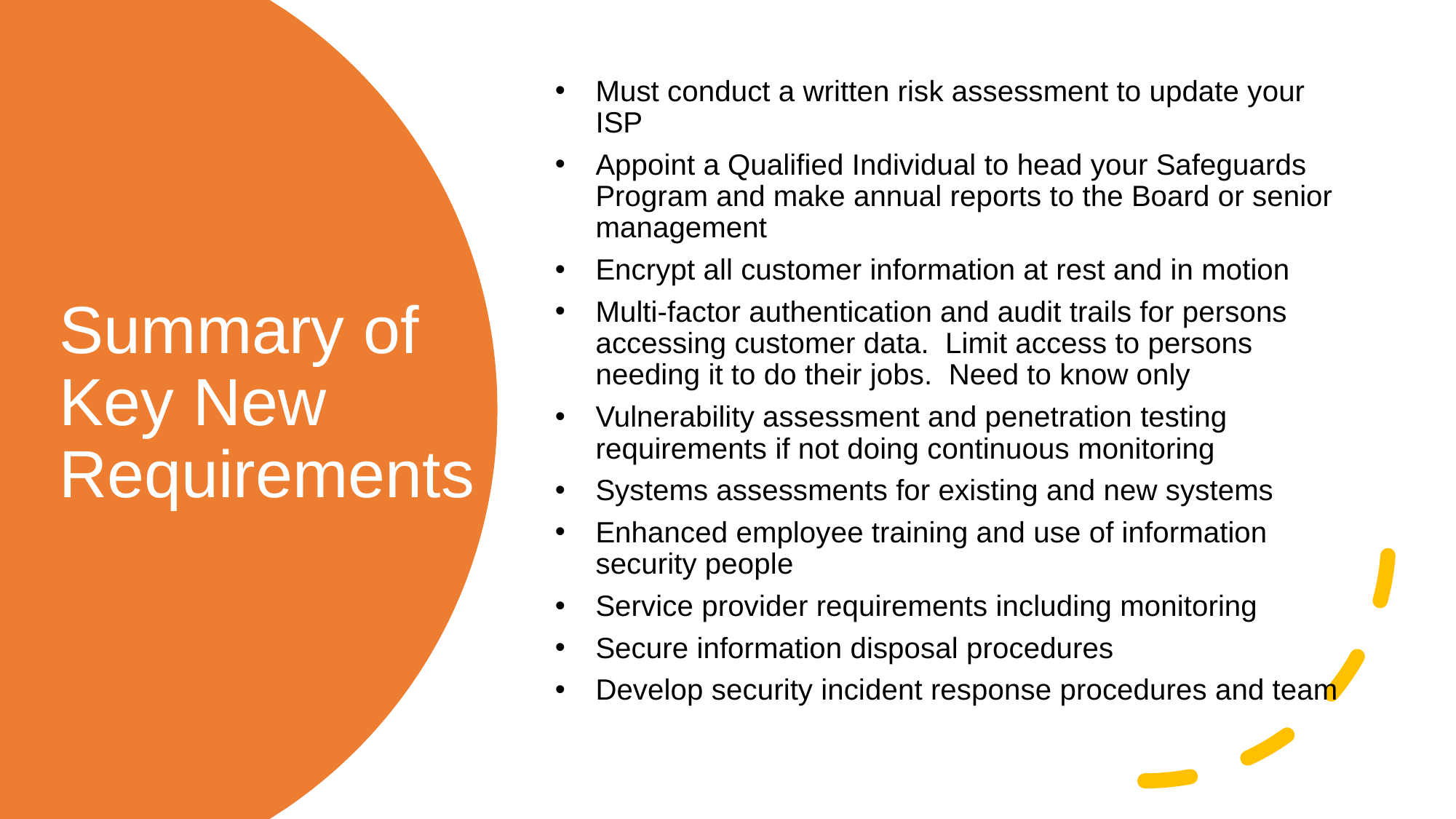

Must conduct a written risk assessment to update your ISP
Appoint a Qualified Individual to head your Safeguards Program and make annual reports to the Board or senior management
Encrypt all customer information at rest and in motion
Multi-factor authentication and audit trails for persons accessing customer data.  Limit access to persons needing it to do their jobs.  Need to know only
Vulnerability assessment and penetration testing requirements if not doing continuous monitoring
Systems assessments for existing and new systems
Enhanced employee training and use of information security people
Service provider requirements including monitoring
Secure information disposal procedures
Develop security incident response procedures and team

# Summary of Key New Requirements